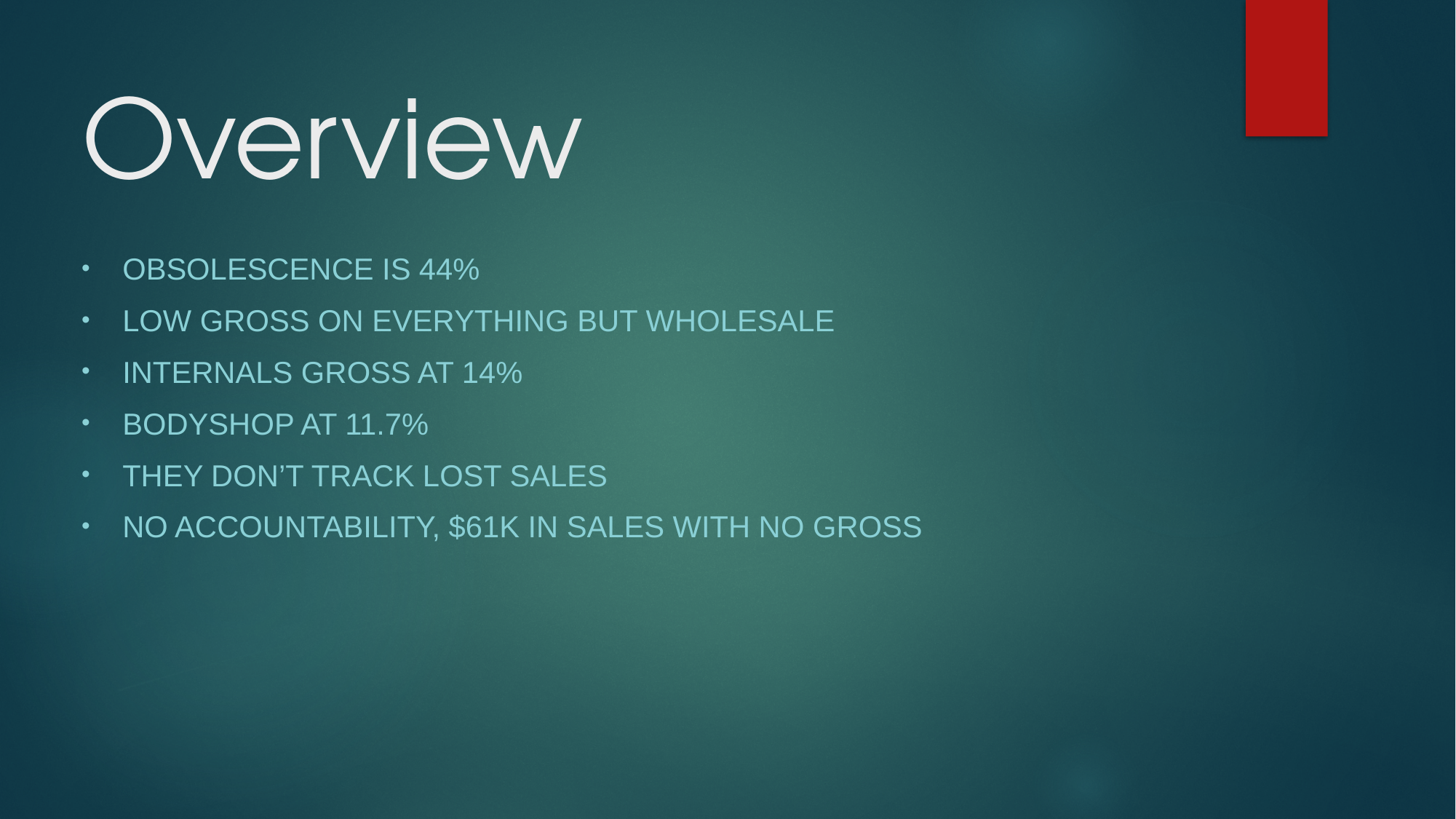

# Overview
obsolescence is 44%
Low gross on everything but wholesale
Internals gross at 14%
Bodyshop at 11.7%
They don’t track lost sales
No accountability, $61k in sales with no gross